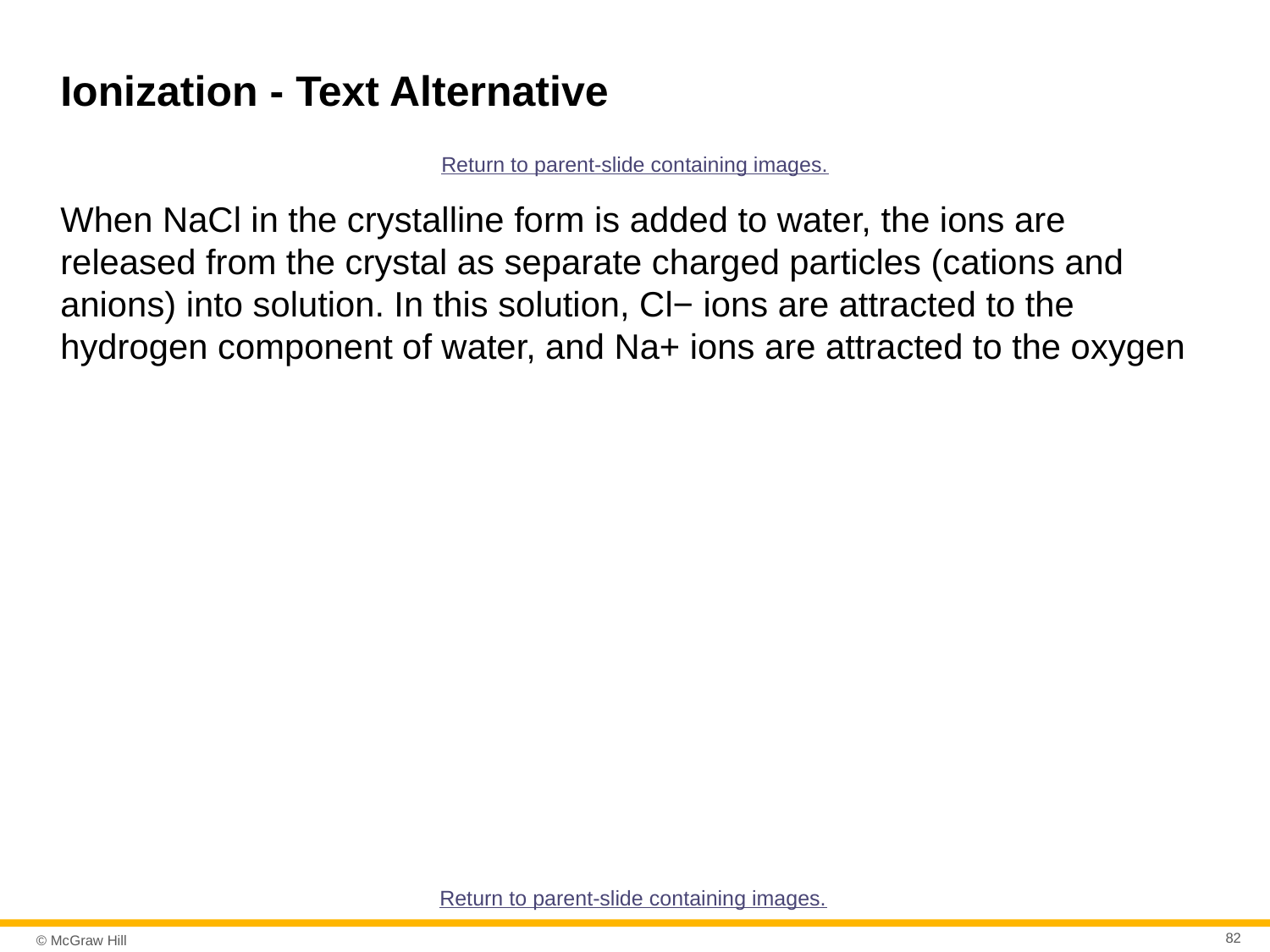

# Ionization - Text Alternative
Return to parent-slide containing images.
When NaCl in the crystalline form is added to water, the ions are released from the crystal as separate charged particles (cations and anions) into solution. In this solution, Cl− ions are attracted to the hydrogen component of water, and Na+ ions are attracted to the oxygen
Return to parent-slide containing images.